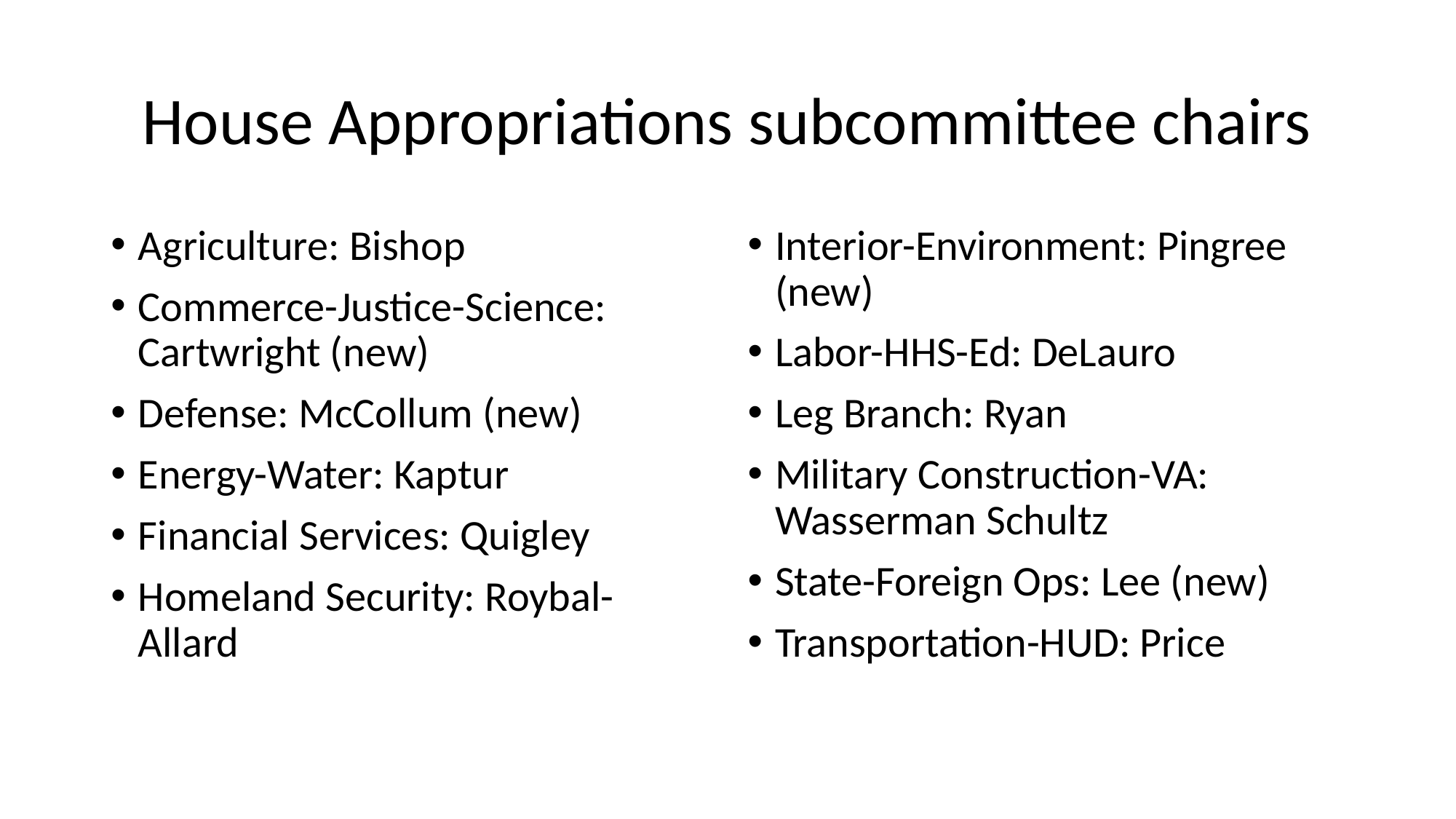

# House Appropriations subcommittee chairs
Agriculture: Bishop
Commerce-Justice-Science: Cartwright (new)
Defense: McCollum (new)
Energy-Water: Kaptur
Financial Services: Quigley
Homeland Security: Roybal-Allard

Interior-Environment: Pingree (new)
Labor-HHS-Ed: DeLauro
Leg Branch: Ryan
Military Construction-VA: Wasserman Schultz
State-Foreign Ops: Lee (new)
Transportation-HUD: Price